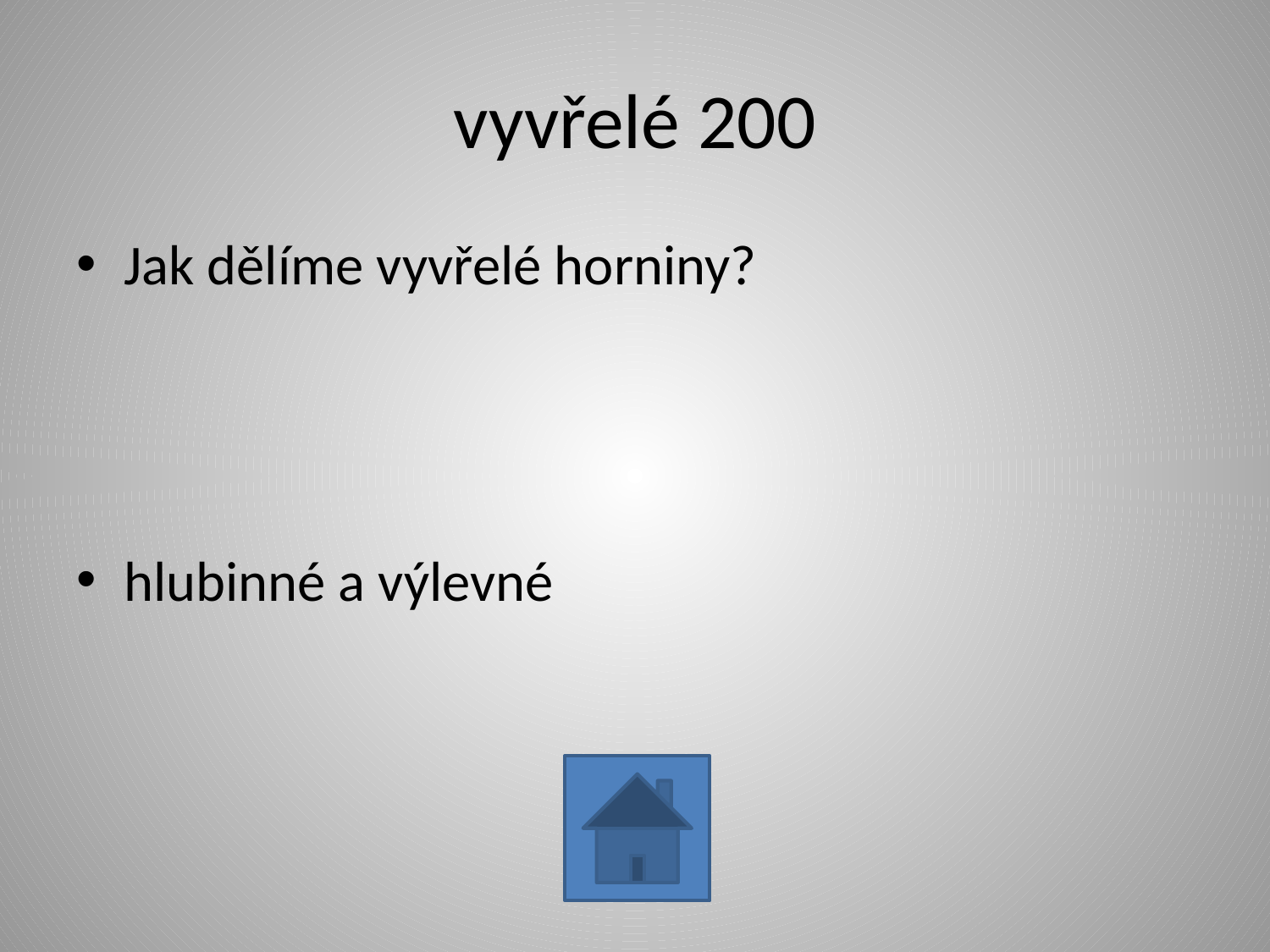

# vyvřelé 200
Jak dělíme vyvřelé horniny?

hlubinné a výlevné